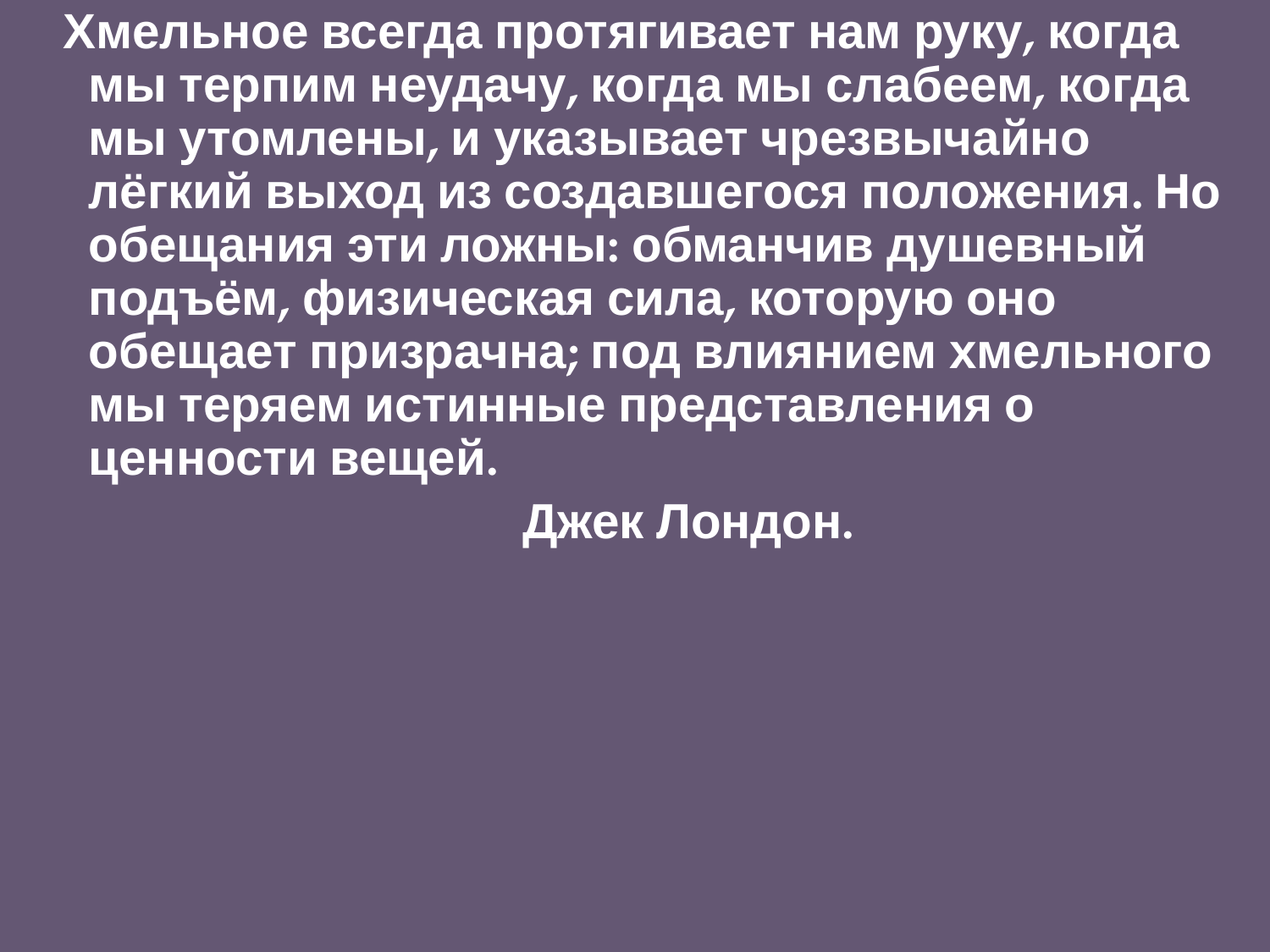

Хмельное всегда протягивает нам руку, когда мы терпим неудачу, когда мы слабеем, когда мы утомлены, и указывает чрезвычайно лёгкий выход из создавшегося положения. Но обещания эти ложны: обманчив душевный подъём, физическая сила, которую оно обещает призрачна; под влиянием хмельного мы теряем истинные представления о ценности вещей.
                                        Джек Лондон.